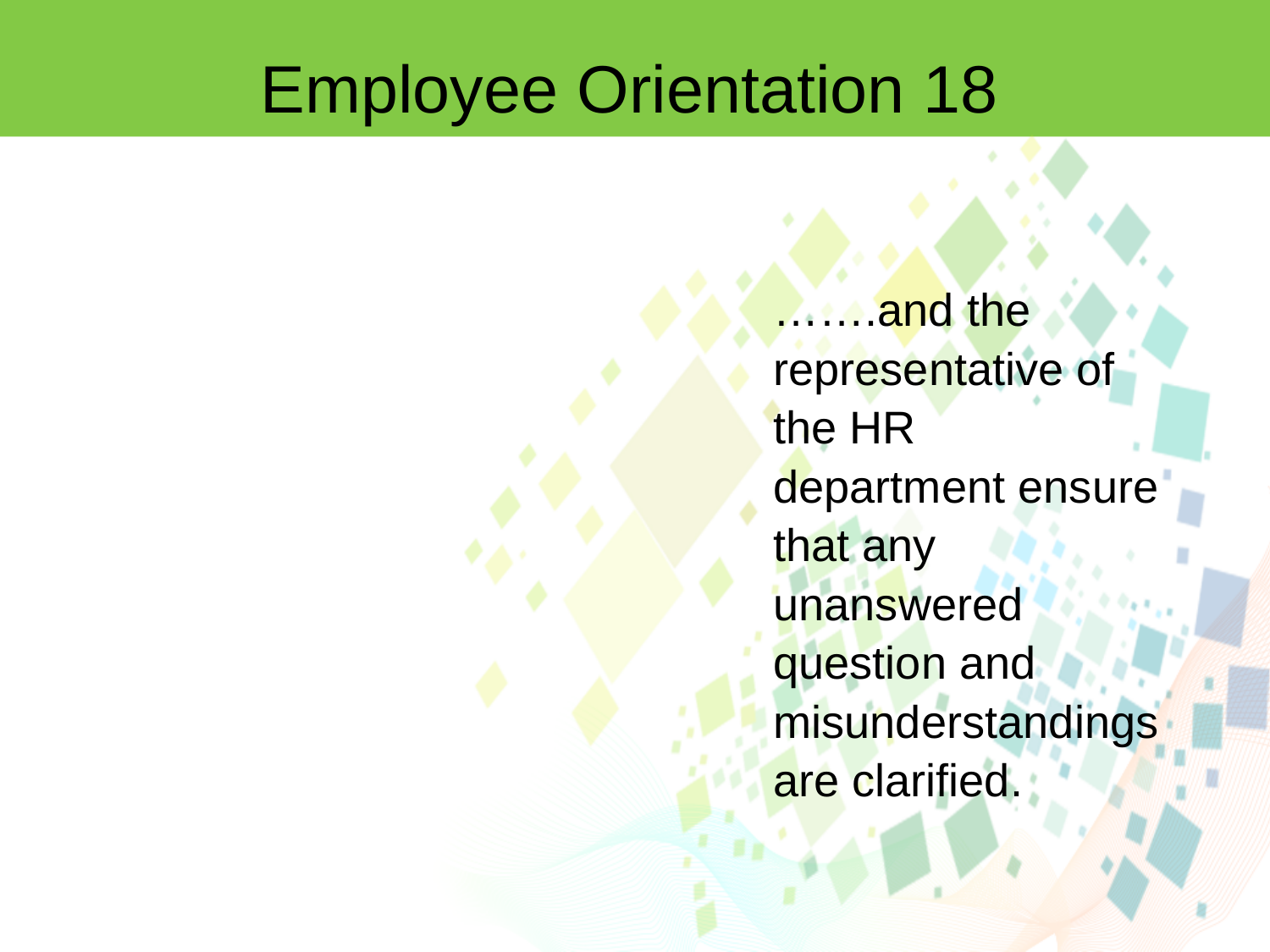

Employee Orientation 18
…….and the representative of the HR department ensure that any unanswered question and misunderstandings are clarified.